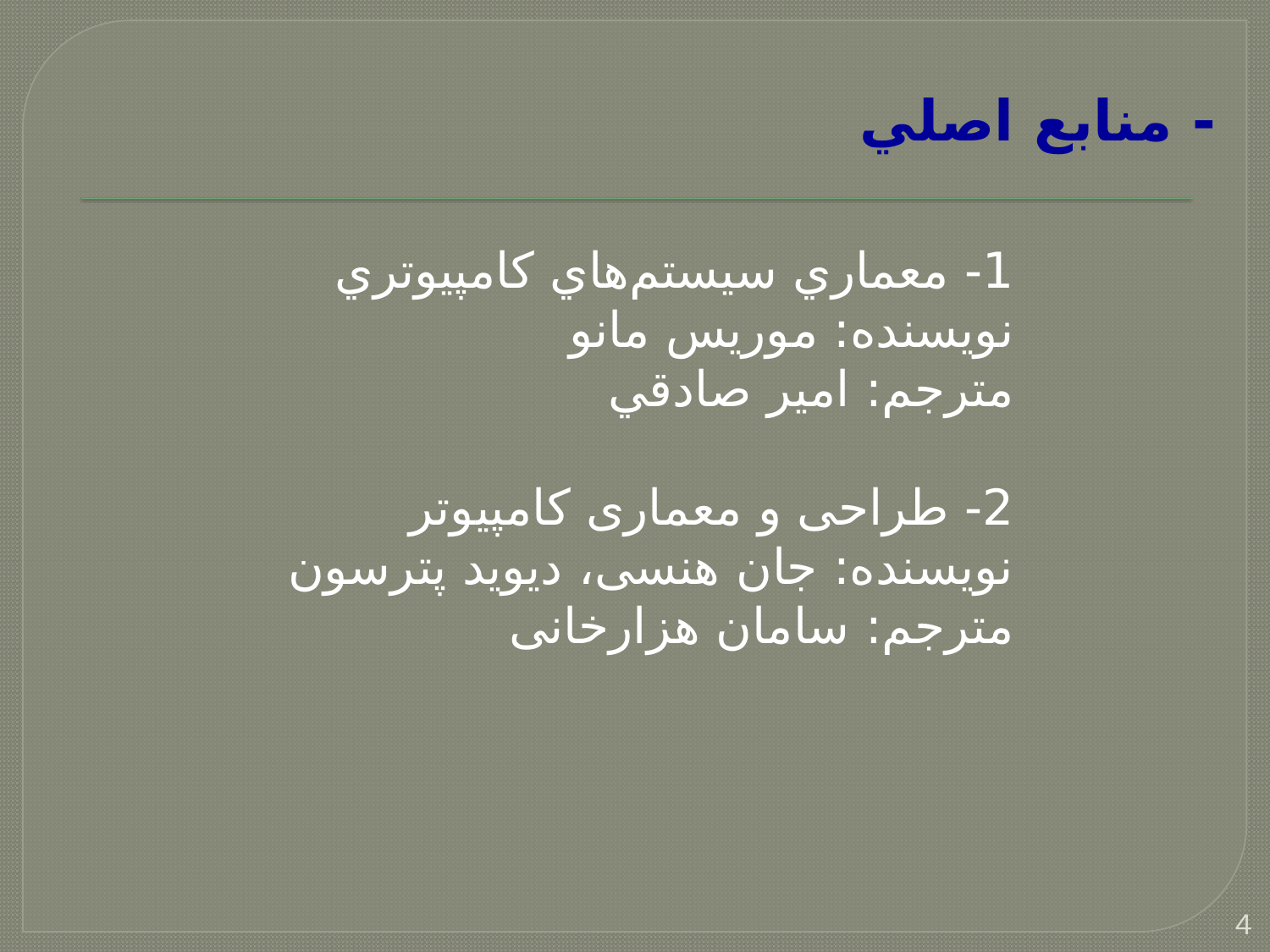

# - منابع اصلي
1- معماري سيستم‌هاي کامپيوتري
	نويسنده: موريس مانو
	مترجم: امير صادقي

2- طراحی و معماری کامپیوتر
	نویسنده: جان هنسی، دیوید پترسون
	مترجم: سامان هزارخانی
4